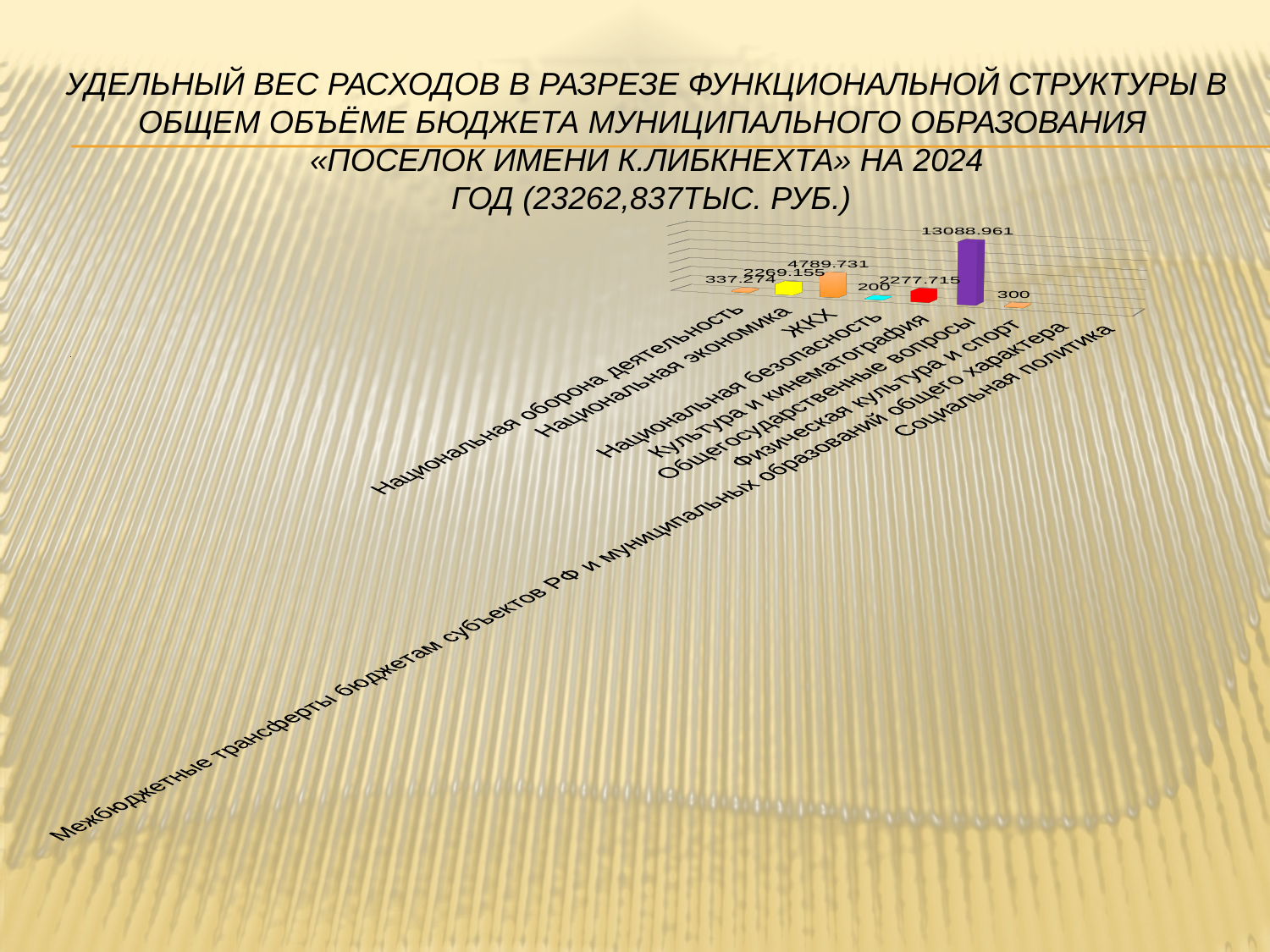

# Удельный вес расходов в разрезе функциональной структуры в общем объёме бюджета муниципального образования «поселок имени К.Либкнехта» на 2024 год (23262,837тыс. руб.)

[unsupported chart]

[unsupported chart]